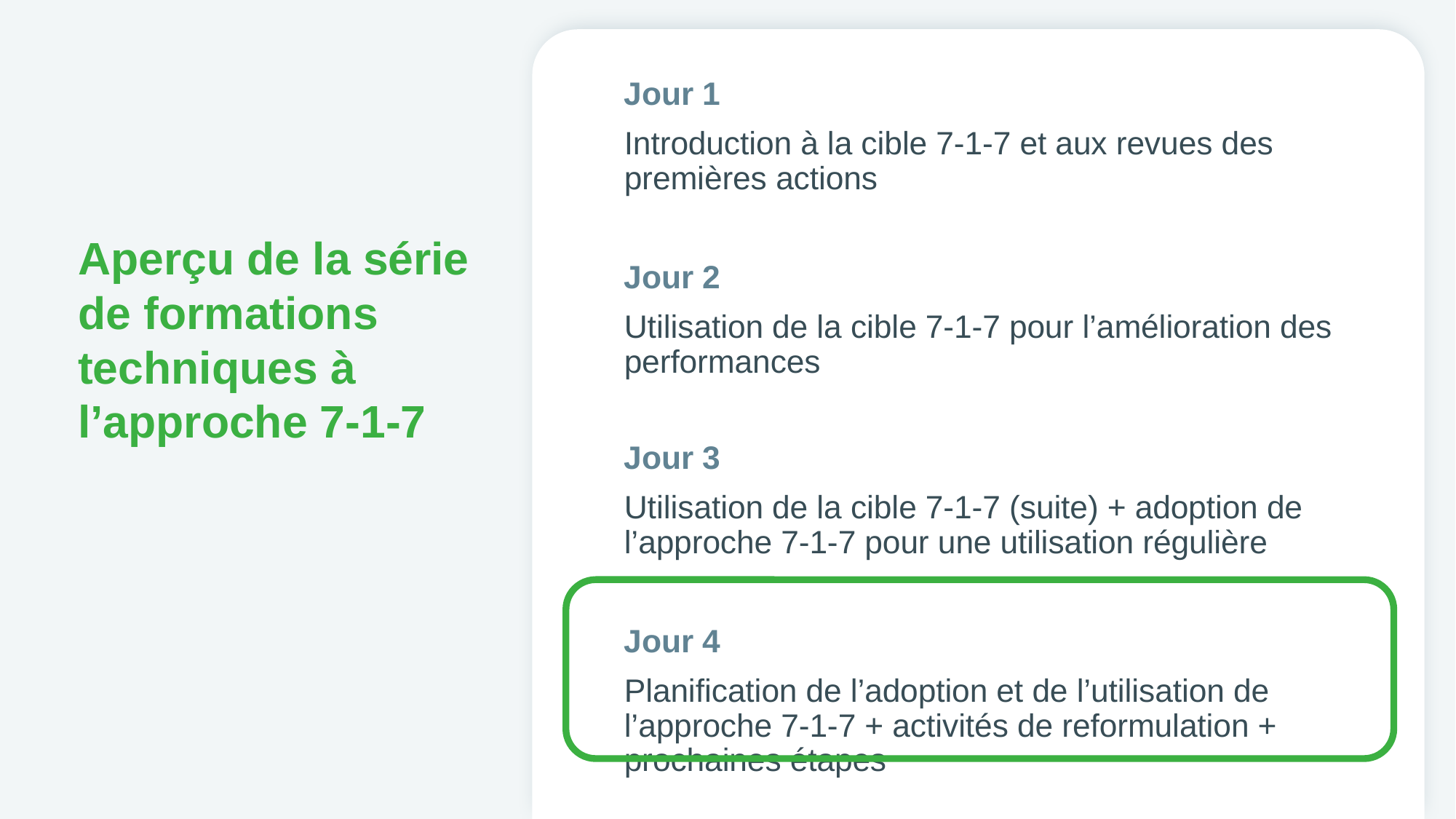

Jour 1
Introduction à la cible 7-1-7 et aux revues des premières actions

Jour 2
Utilisation de la cible 7-1-7 pour l’amélioration des performances

Jour 3
Utilisation de la cible 7-1-7 (suite) + adoption de l’approche 7-1-7 pour une utilisation régulière

Jour 4
Planification de l’adoption et de l’utilisation de l’approche 7-1-7 + activités de reformulation + prochaines étapes

# Aperçu de la série de formations techniques à l’approche 7-1-7